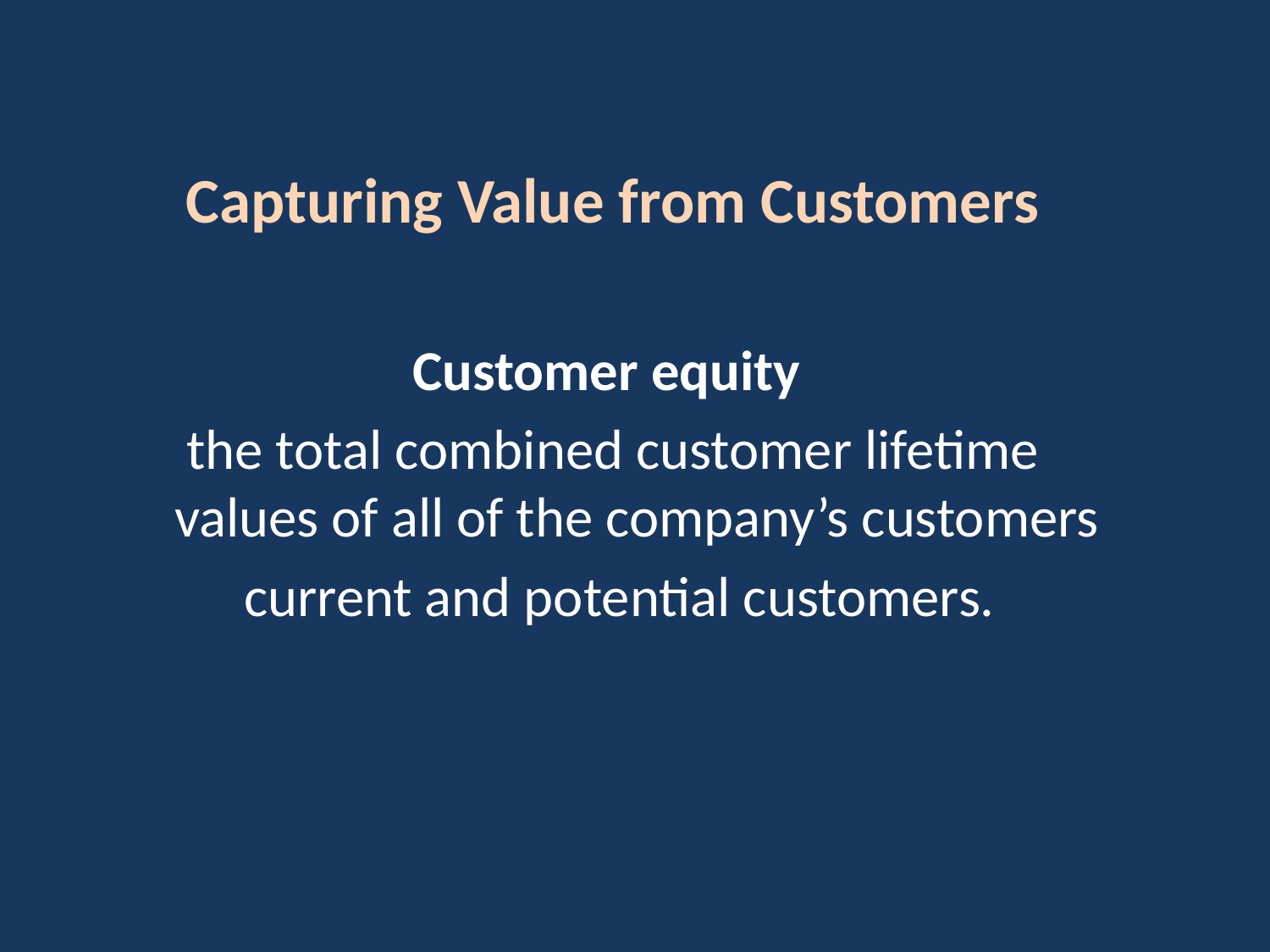

Capturing Value from Customers
Customer equity
the total combined customer lifetime values of all of the company’s customers
 current and potential customers.